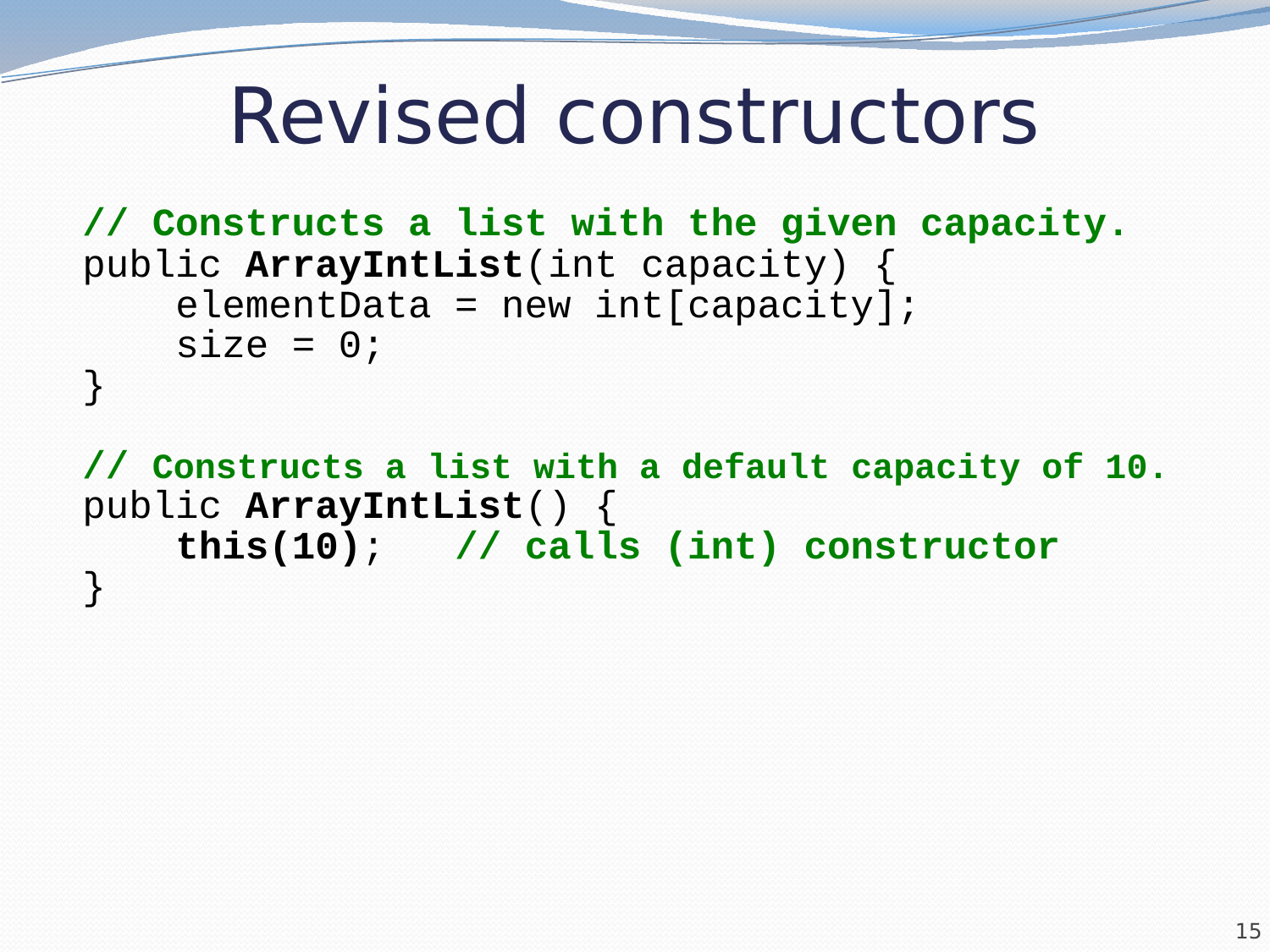

# Revised constructors
	// Constructs a list with the given capacity.
	public ArrayIntList(int capacity) {
	    elementData = new int[capacity];
	    size = 0;
	}

	// Constructs a list with a default capacity of 10.
	public ArrayIntList() {
	    this(10);   // calls (int) constructor
	}